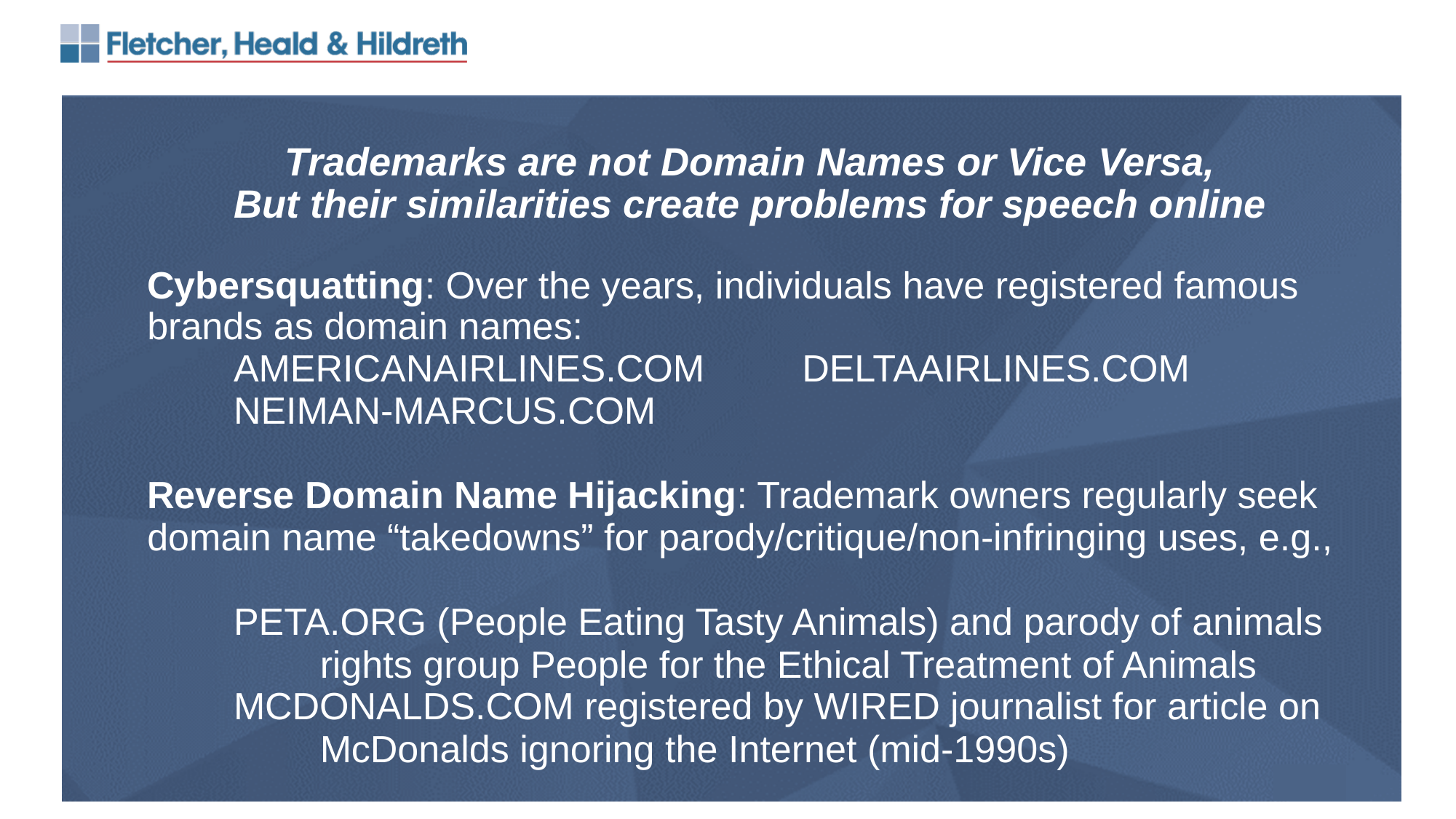

Trademarks are not Domain Names or Vice Versa,
But their similarities create problems for speech online

Cybersquatting: Over the years, individuals have registered famous brands as domain names:
	AMERICANAIRLINES.COM 	DELTAAIRLINES.COM
	NEIMAN-MARCUS.COM

Reverse Domain Name Hijacking: Trademark owners regularly seek domain name “takedowns” for parody/critique/non-infringing uses, e.g.,

	PETA.ORG (People Eating Tasty Animals) and parody of animals 			rights group People for the Ethical Treatment of Animals
	MCDONALDS.COM registered by WIRED journalist for article on 			McDonalds ignoring the Internet (mid-1990s)